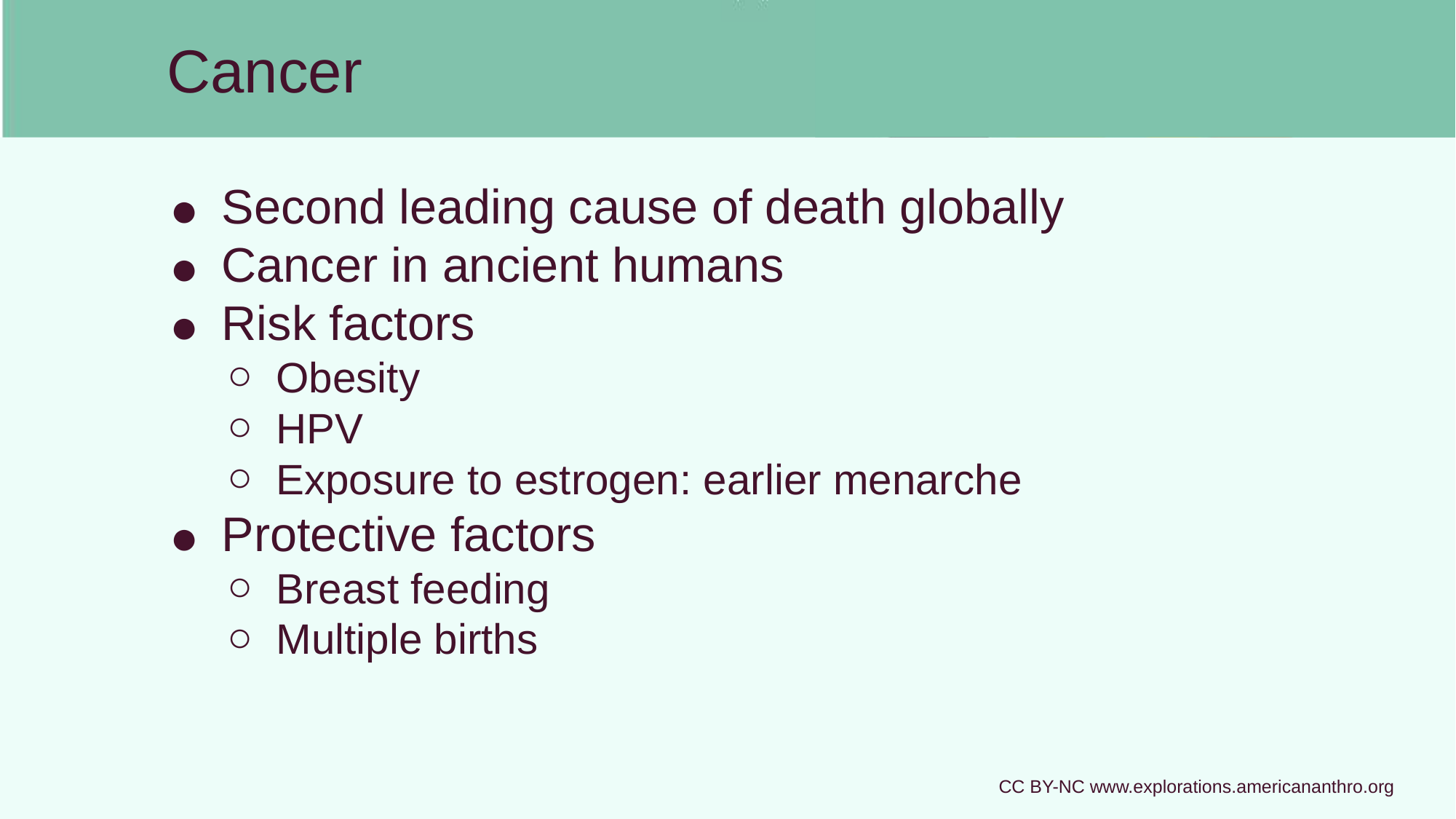

# Cancer
Second leading cause of death globally
Cancer in ancient humans
Risk factors
Obesity
HPV
Exposure to estrogen: earlier menarche
Protective factors
Breast feeding
Multiple births